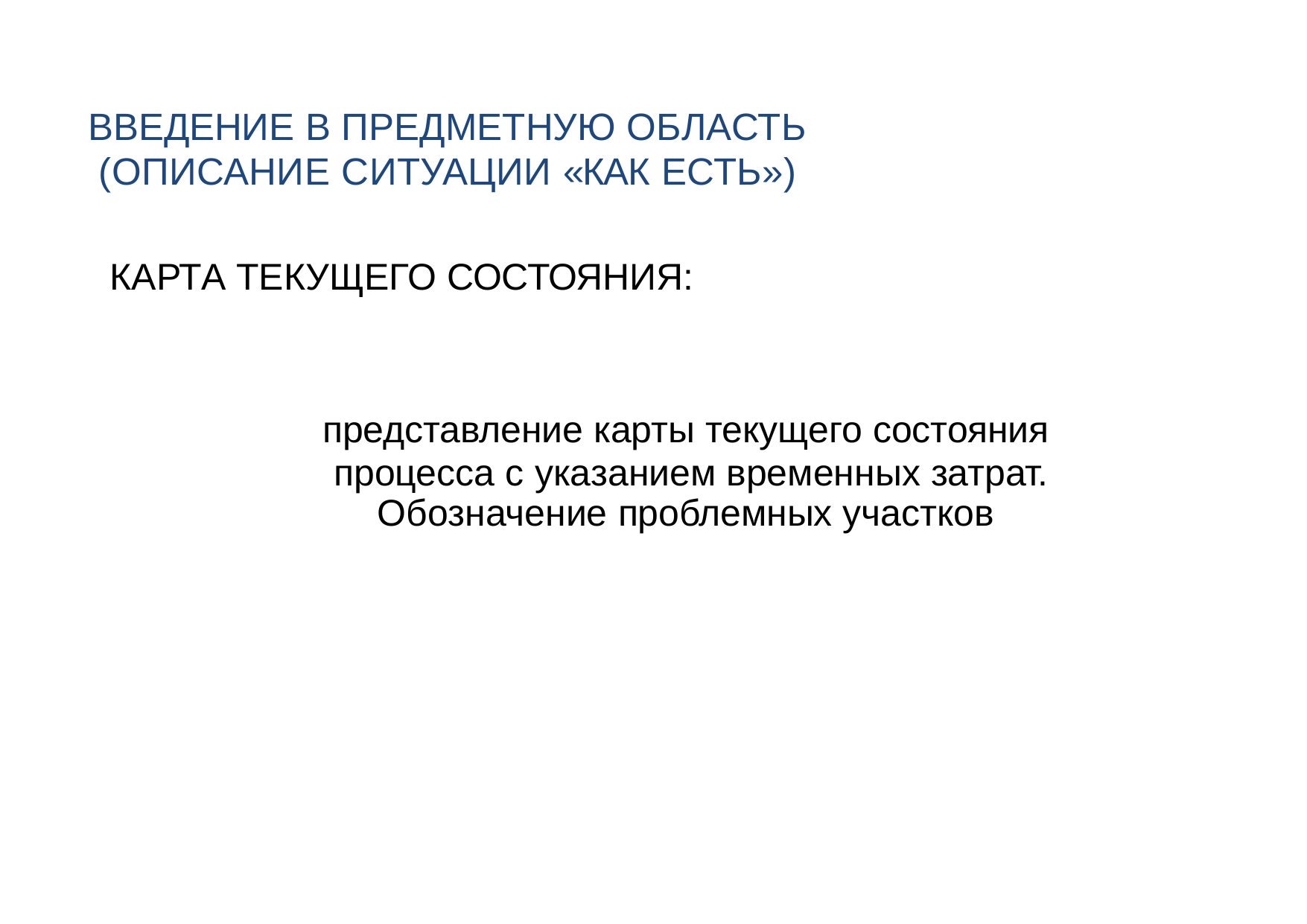

# ВВЕДЕНИЕ В ПРЕДМЕТНУЮ ОБЛАСТЬ  (ОПИСАНИЕ СИТУАЦИИ «КАК ЕСТЬ»)
КАРТА ТЕКУЩЕГО СОСТОЯНИЯ:

представление карты текущего состояния  процесса с указанием временных затрат.
Обозначение проблемных участков